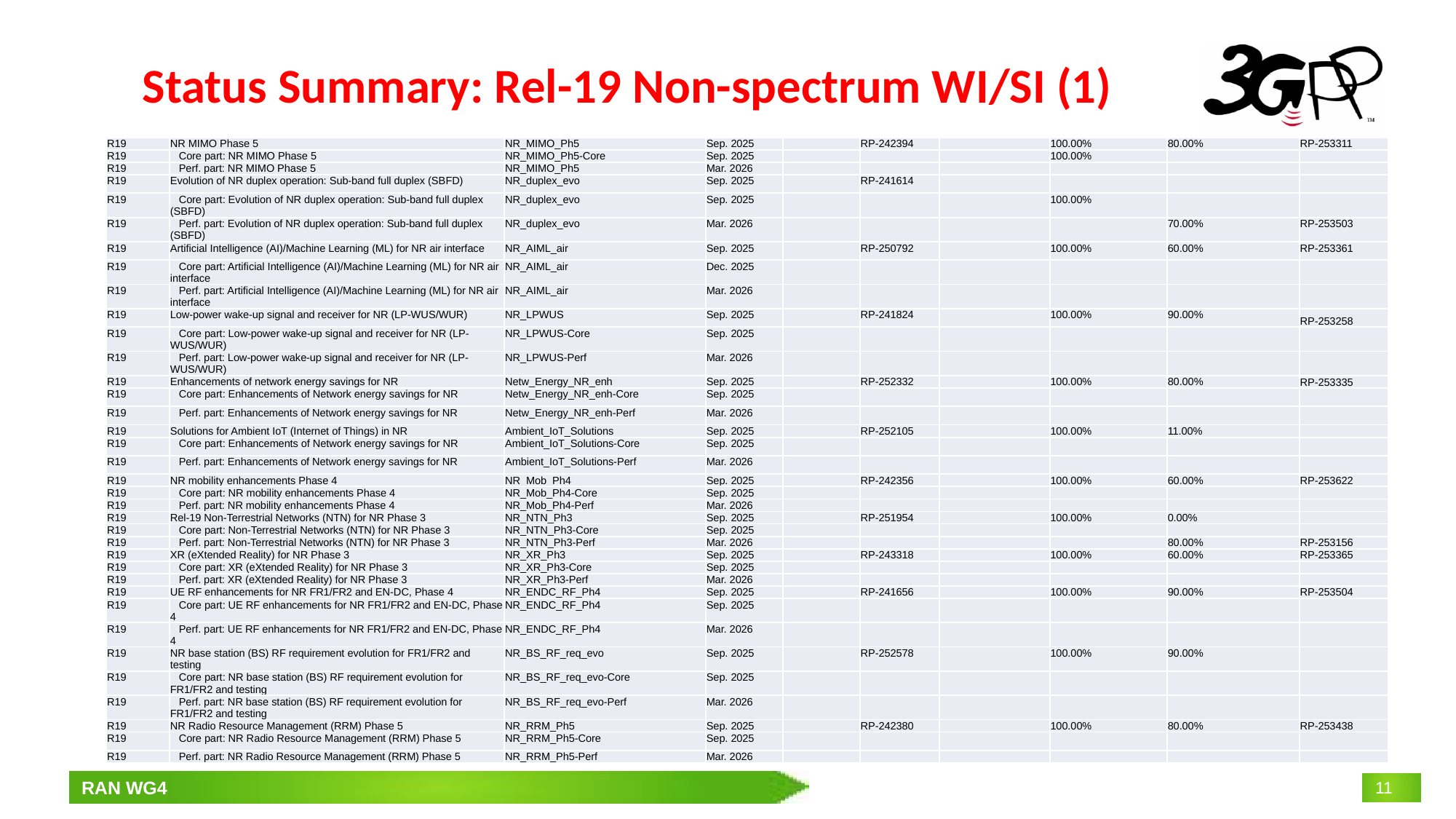

# Status Summary: Rel-19 Non-spectrum WI/SI (1)
| R19 | NR MIMO Phase 5 | NR\_MIMO\_Ph5 | Sep. 2025 |  | RP-242394 |  | 100.00% | 80.00% | RP-253311 |
| --- | --- | --- | --- | --- | --- | --- | --- | --- | --- |
| R19 | Core part: NR MIMO Phase 5 | NR\_MIMO\_Ph5-Core | Sep. 2025 |  |  |  | 100.00% |  |  |
| R19 | Perf. part: NR MIMO Phase 5 | NR\_MIMO\_Ph5 | Mar. 2026 |  |  |  |  |  |  |
| R19 | Evolution of NR duplex operation: Sub-band full duplex (SBFD) | NR\_duplex\_evo | Sep. 2025 |  | RP-241614 |  |  |  |  |
| R19 | Core part: Evolution of NR duplex operation: Sub-band full duplex (SBFD) | NR\_duplex\_evo | Sep. 2025 |  |  |  | 100.00% |  |  |
| R19 | Perf. part: Evolution of NR duplex operation: Sub-band full duplex (SBFD) | NR\_duplex\_evo | Mar. 2026 |  |  |  |  | 70.00% | RP‑253503 |
| R19 | Artificial Intelligence (AI)/Machine Learning (ML) for NR air interface | NR\_AIML\_air | Sep. 2025 |  | RP-250792 |  | 100.00% | 60.00% | RP-253361 |
| R19 | Core part: Artificial Intelligence (AI)/Machine Learning (ML) for NR air interface | NR\_AIML\_air | Dec. 2025 |  |  |  |  |  |  |
| R19 | Perf. part: Artificial Intelligence (AI)/Machine Learning (ML) for NR air interface | NR\_AIML\_air | Mar. 2026 |  |  |  |  |  |  |
| R19 | Low-power wake-up signal and receiver for NR (LP-WUS/WUR) | NR\_LPWUS | Sep. 2025 |  | RP-241824 |  | 100.00% | 90.00% | RP-253258 |
| R19 | Core part: Low-power wake-up signal and receiver for NR (LP-WUS/WUR) | NR\_LPWUS-Core | Sep. 2025 |  |  |  |  |  |  |
| R19 | Perf. part: Low-power wake-up signal and receiver for NR (LP-WUS/WUR) | NR\_LPWUS-Perf | Mar. 2026 |  |  |  |  |  |  |
| R19 | Enhancements of network energy savings for NR | Netw\_Energy\_NR\_enh | Sep. 2025 |  | RP-252332 |  | 100.00% | 80.00% | RP-253335 |
| R19 | Core part: Enhancements of Network energy savings for NR | Netw\_Energy\_NR\_enh-Core | Sep. 2025 |  |  |  |  |  |  |
| R19 | Perf. part: Enhancements of Network energy savings for NR | Netw\_Energy\_NR\_enh-Perf | Mar. 2026 |  |  |  |  |  |  |
| R19 | Solutions for Ambient IoT (Internet of Things) in NR | Ambient\_IoT\_Solutions | Sep. 2025 |  | RP-252105 |  | 100.00% | 11.00% |  |
| R19 | Core part: Enhancements of Network energy savings for NR | Ambient\_IoT\_Solutions-Core | Sep. 2025 |  |  |  |  |  |  |
| R19 | Perf. part: Enhancements of Network energy savings for NR | Ambient\_IoT\_Solutions-Perf | Mar. 2026 |  |  |  |  |  |  |
| R19 | NR mobility enhancements Phase 4 | NR\_Mob\_Ph4 | Sep. 2025 |  | RP-242356 |  | 100.00% | 60.00% | RP-253622 |
| R19 | Core part: NR mobility enhancements Phase 4 | NR\_Mob\_Ph4-Core | Sep. 2025 |  |  |  |  |  |  |
| R19 | Perf. part: NR mobility enhancements Phase 4 | NR\_Mob\_Ph4-Perf | Mar. 2026 |  |  |  |  |  |  |
| R19 | Rel-19 Non-Terrestrial Networks (NTN) for NR Phase 3 | NR\_NTN\_Ph3 | Sep. 2025 |  | RP-251954 |  | 100.00% | 0.00% |  |
| R19 | Core part: Non-Terrestrial Networks (NTN) for NR Phase 3 | NR\_NTN\_Ph3-Core | Sep. 2025 |  |  |  |  |  |  |
| R19 | Perf. part: Non-Terrestrial Networks (NTN) for NR Phase 3 | NR\_NTN\_Ph3-Perf | Mar. 2026 |  |  |  |  | 80.00% | RP-253156 |
| R19 | XR (eXtended Reality) for NR Phase 3 | NR\_XR\_Ph3 | Sep. 2025 |  | RP-243318 |  | 100.00% | 60.00% | RP-253365 |
| R19 | Core part: XR (eXtended Reality) for NR Phase 3 | NR\_XR\_Ph3-Core | Sep. 2025 |  |  |  |  |  |  |
| R19 | Perf. part: XR (eXtended Reality) for NR Phase 3 | NR\_XR\_Ph3-Perf | Mar. 2026 |  |  |  |  |  |  |
| R19 | UE RF enhancements for NR FR1/FR2 and EN-DC, Phase 4 | NR\_ENDC\_RF\_Ph4 | Sep. 2025 |  | RP-241656 |  | 100.00% | 90.00% | RP-253504 |
| R19 | Core part: UE RF enhancements for NR FR1/FR2 and EN-DC, Phase 4 | NR\_ENDC\_RF\_Ph4 | Sep. 2025 |  |  |  |  |  |  |
| R19 | Perf. part: UE RF enhancements for NR FR1/FR2 and EN-DC, Phase 4 | NR\_ENDC\_RF\_Ph4 | Mar. 2026 |  |  |  |  |  |  |
| R19 | NR base station (BS) RF requirement evolution for FR1/FR2 and testing | NR\_BS\_RF\_req\_evo | Sep. 2025 |  | RP-252578 |  | 100.00% | 90.00% |  |
| R19 | Core part: NR base station (BS) RF requirement evolution for FR1/FR2 and testing | NR\_BS\_RF\_req\_evo-Core | Sep. 2025 |  |  |  |  |  |  |
| R19 | Perf. part: NR base station (BS) RF requirement evolution for FR1/FR2 and testing | NR\_BS\_RF\_req\_evo-Perf | Mar. 2026 |  |  |  |  |  |  |
| R19 | NR Radio Resource Management (RRM) Phase 5 | NR\_RRM\_Ph5 | Sep. 2025 |  | RP-242380 |  | 100.00% | 80.00% | RP-253438 |
| R19 | Core part: NR Radio Resource Management (RRM) Phase 5 | NR\_RRM\_Ph5-Core | Sep. 2025 |  |  |  |  |  |  |
| R19 | Perf. part: NR Radio Resource Management (RRM) Phase 5 | NR\_RRM\_Ph5-Perf | Mar. 2026 |  |  |  |  |  |  |